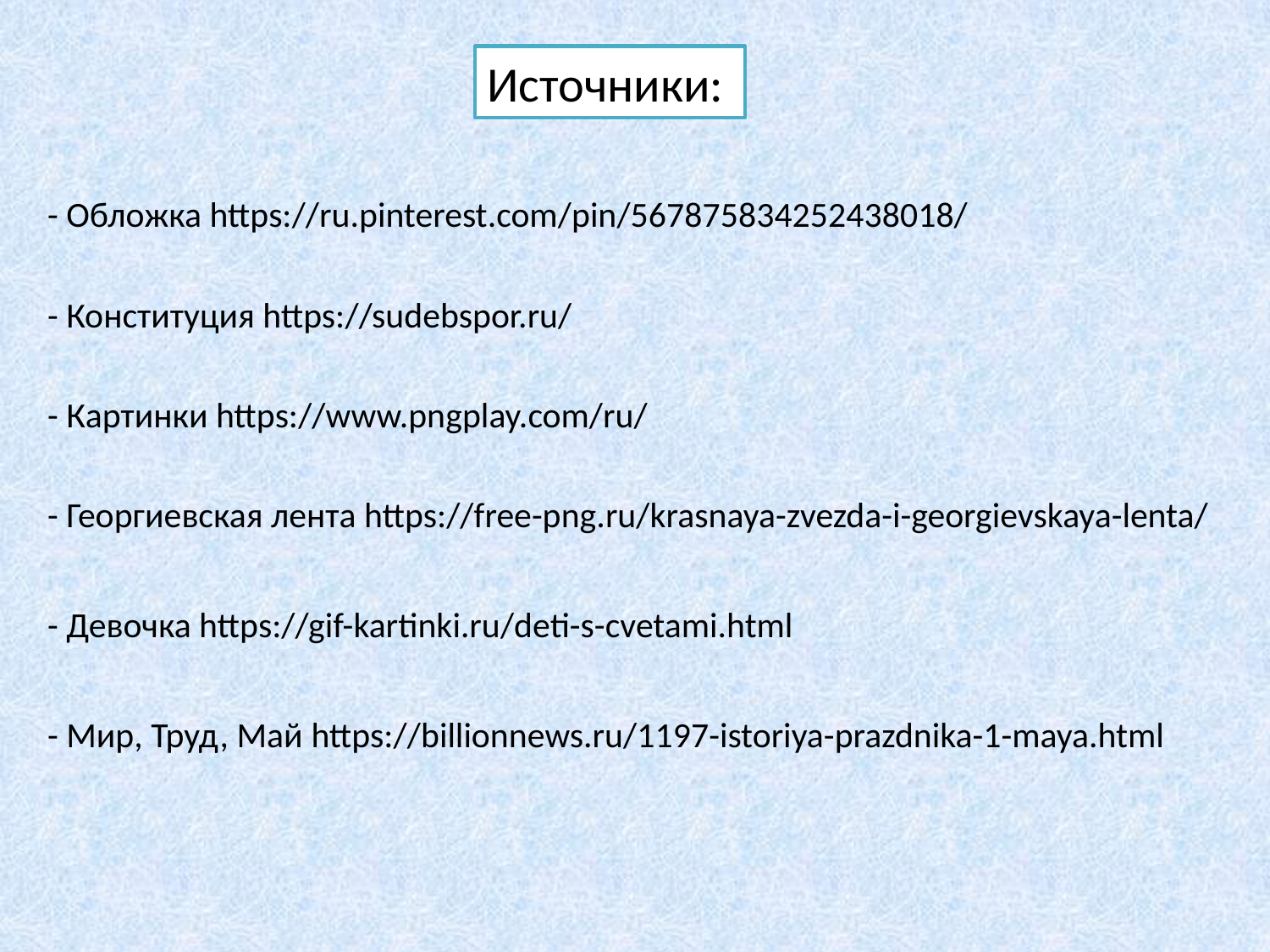

Источники:
- Обложка https://ru.pinterest.com/pin/567875834252438018/
- Конституция https://sudebspor.ru/
- Картинки https://www.pngplay.com/ru/
- Георгиевская лента https://free-png.ru/krasnaya-zvezda-i-georgievskaya-lenta/
- Девочка https://gif-kartinki.ru/deti-s-cvetami.html
- Мир, Труд, Май https://billionnews.ru/1197-istoriya-prazdnika-1-maya.html